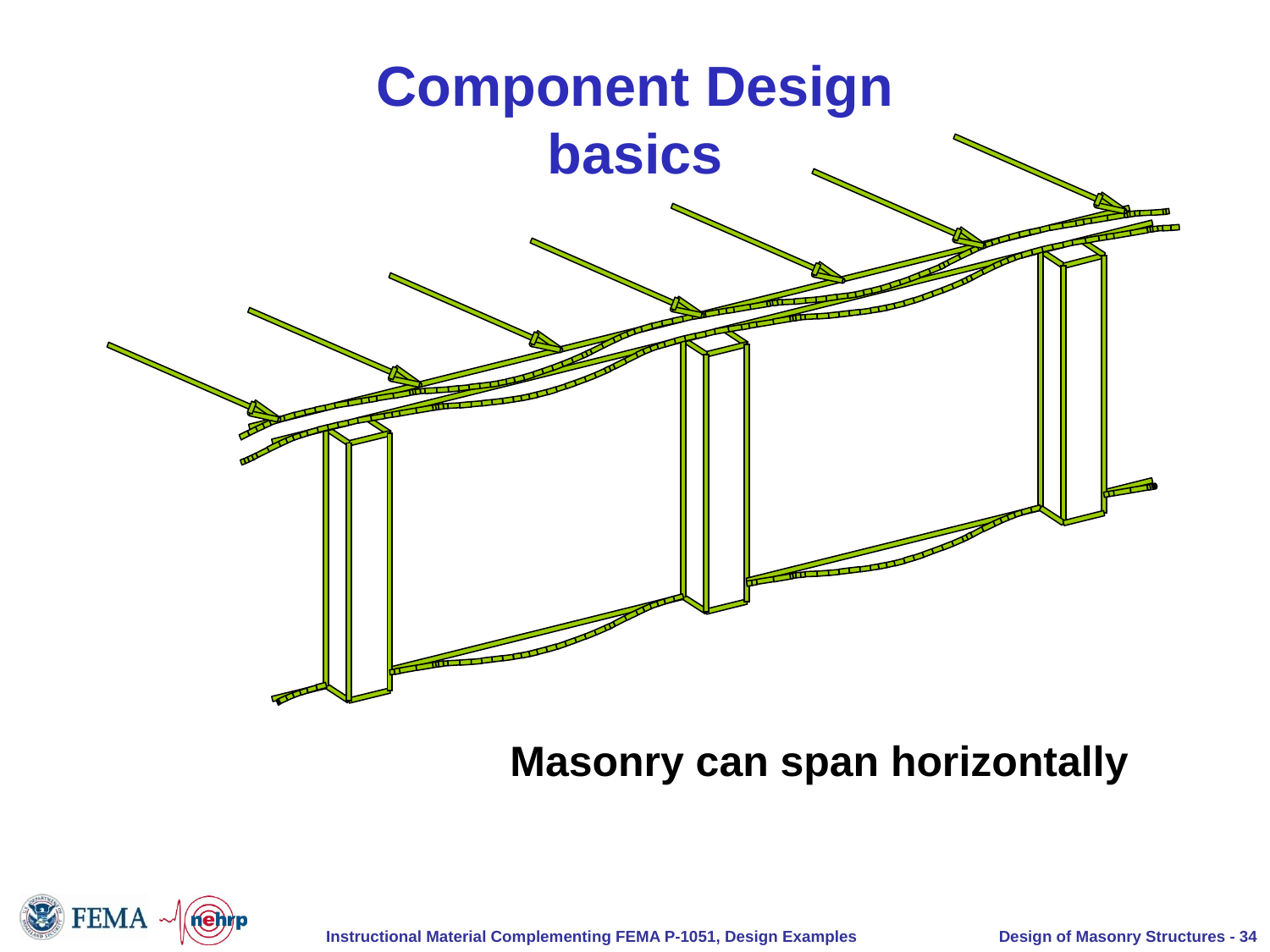

# Component Design basics

Masonry can span horizontally
Design of Masonry Structures - 34
Instructional Material Complementing FEMA P-1051, Design Examples